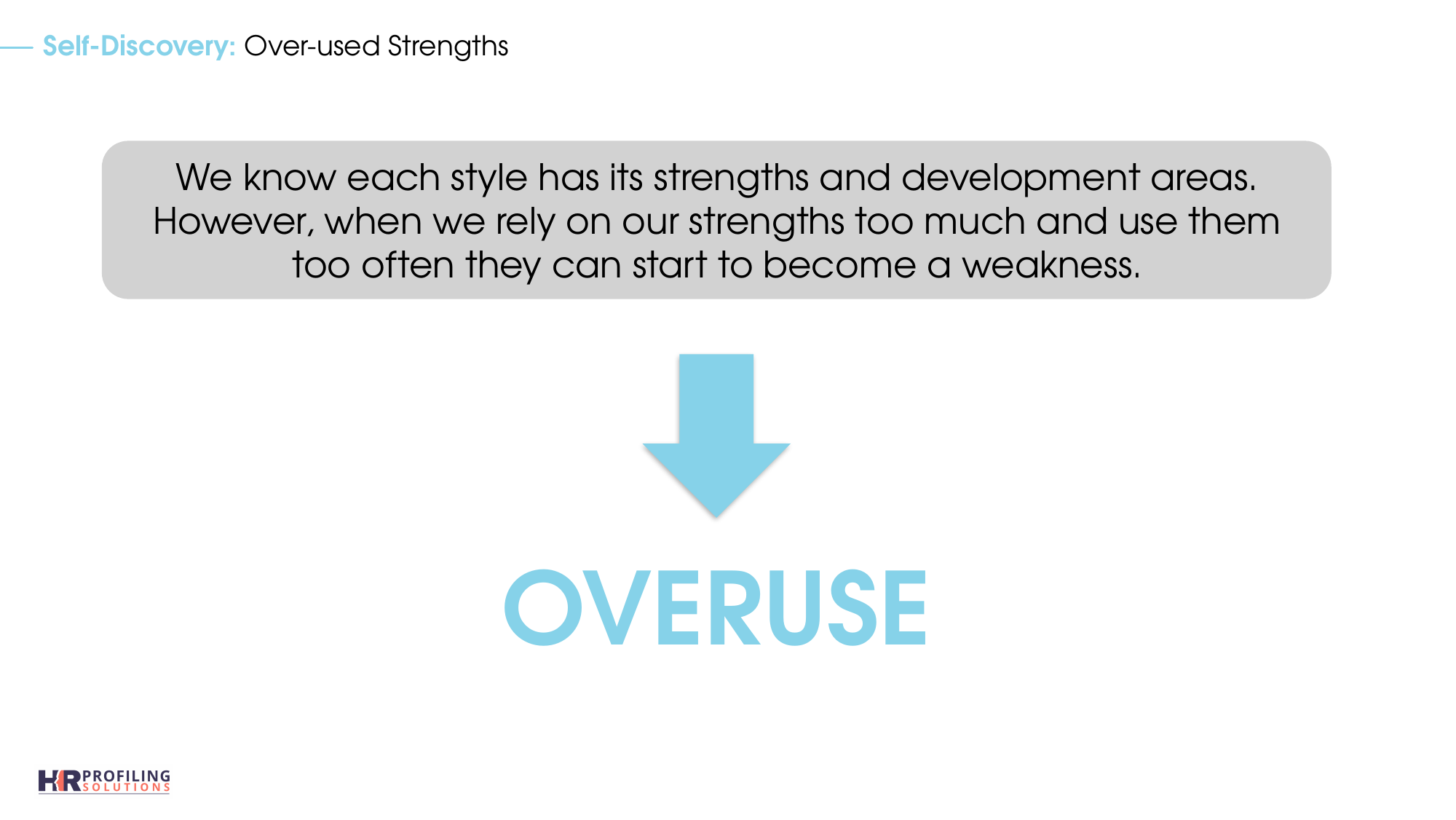

Self-Discovery: Over-used Strengths
We know each style has its strengths and development areas. However, when we rely on our strengths too much and use them too often they can start to become a weakness.

OVERUSE